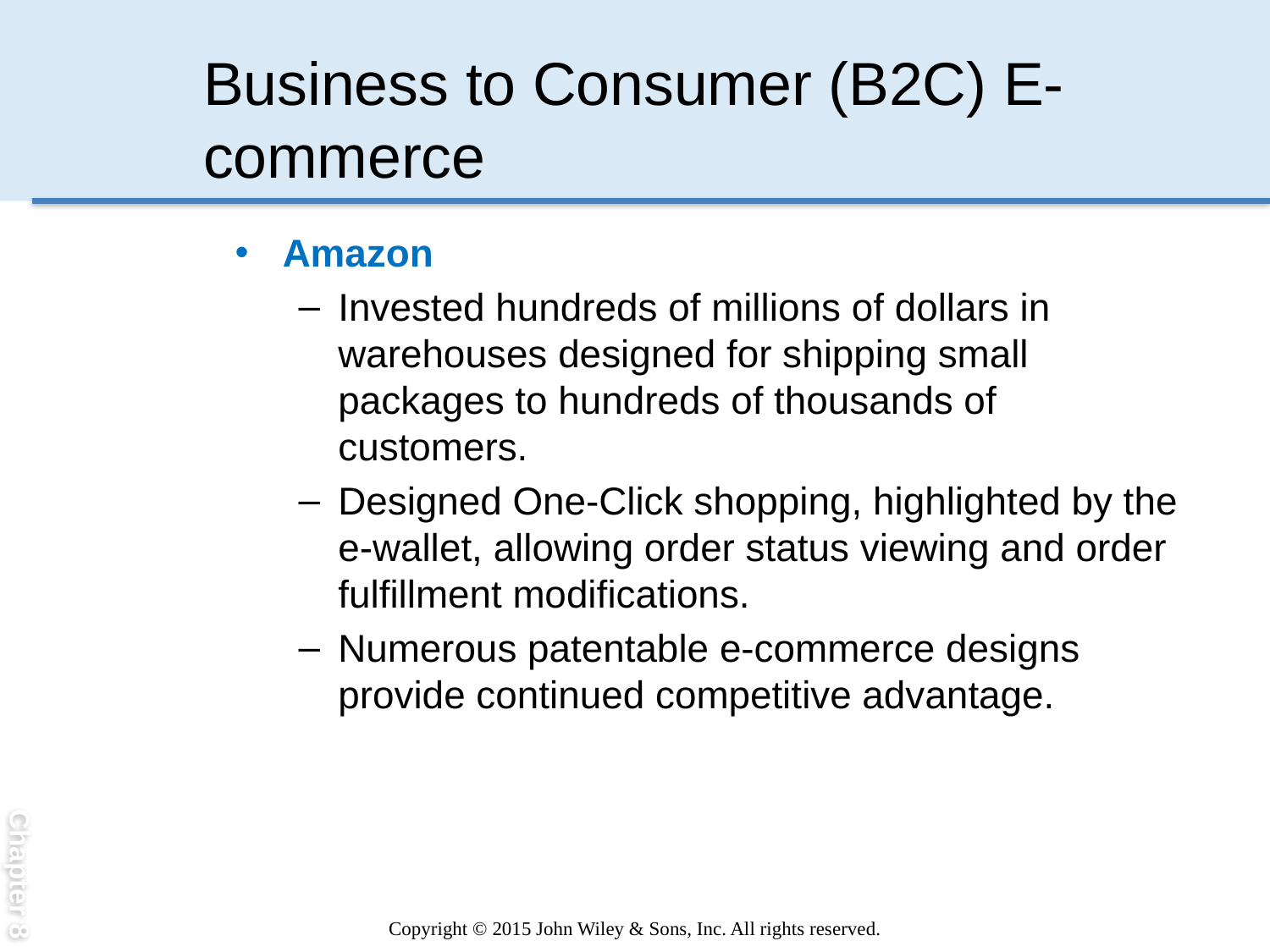

Chapter 8
# Business to Consumer (B2C) E-commerce
Amazon
Invested hundreds of millions of dollars in warehouses designed for shipping small packages to hundreds of thousands of customers.
Designed One-Click shopping, highlighted by the e-wallet, allowing order status viewing and order fulfillment modifications.
Numerous patentable e-commerce designs provide continued competitive advantage.